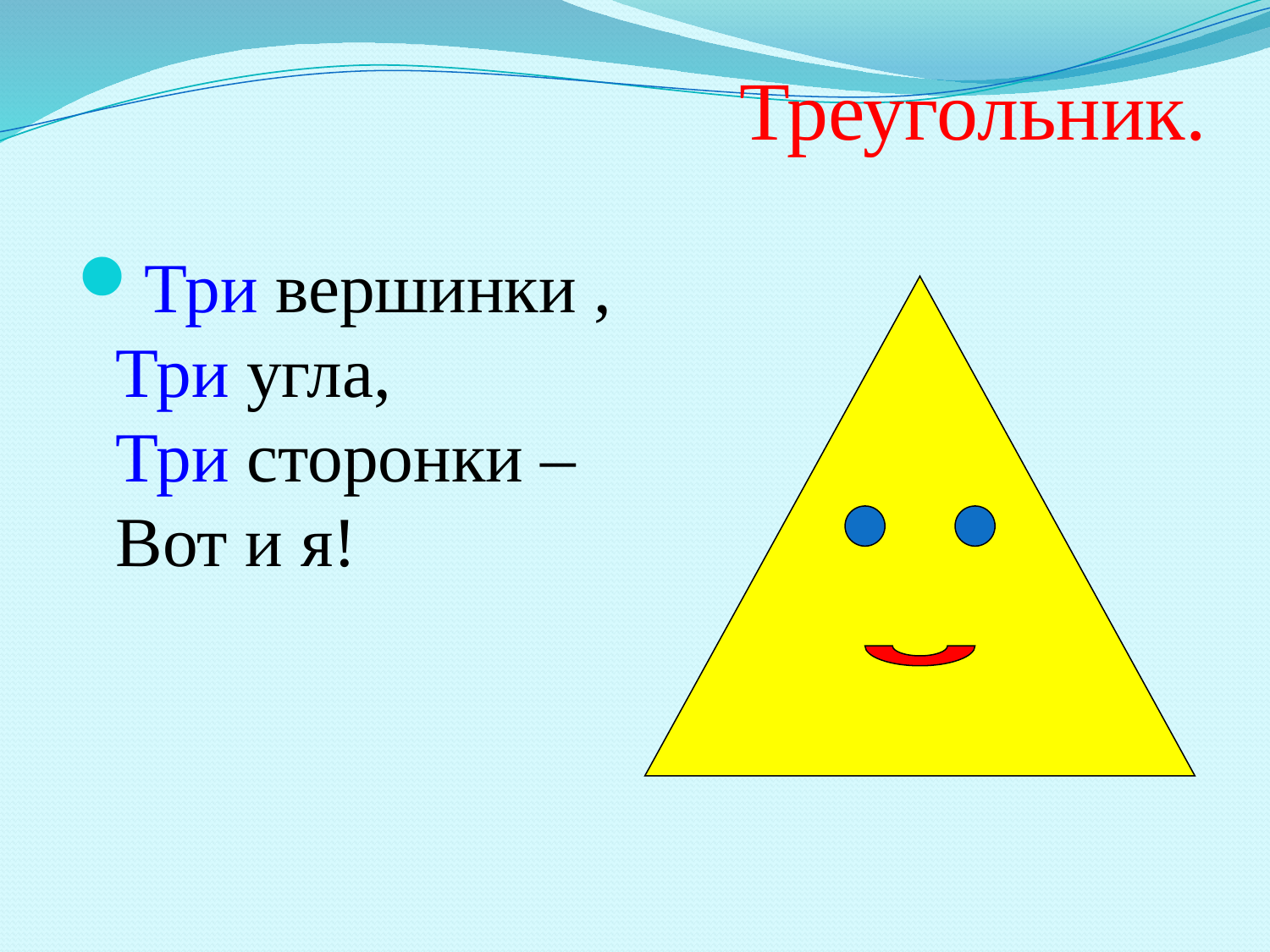

# Треугольник.
Три вершинки ,
Три угла,
Три сторонки –
Вот и я!